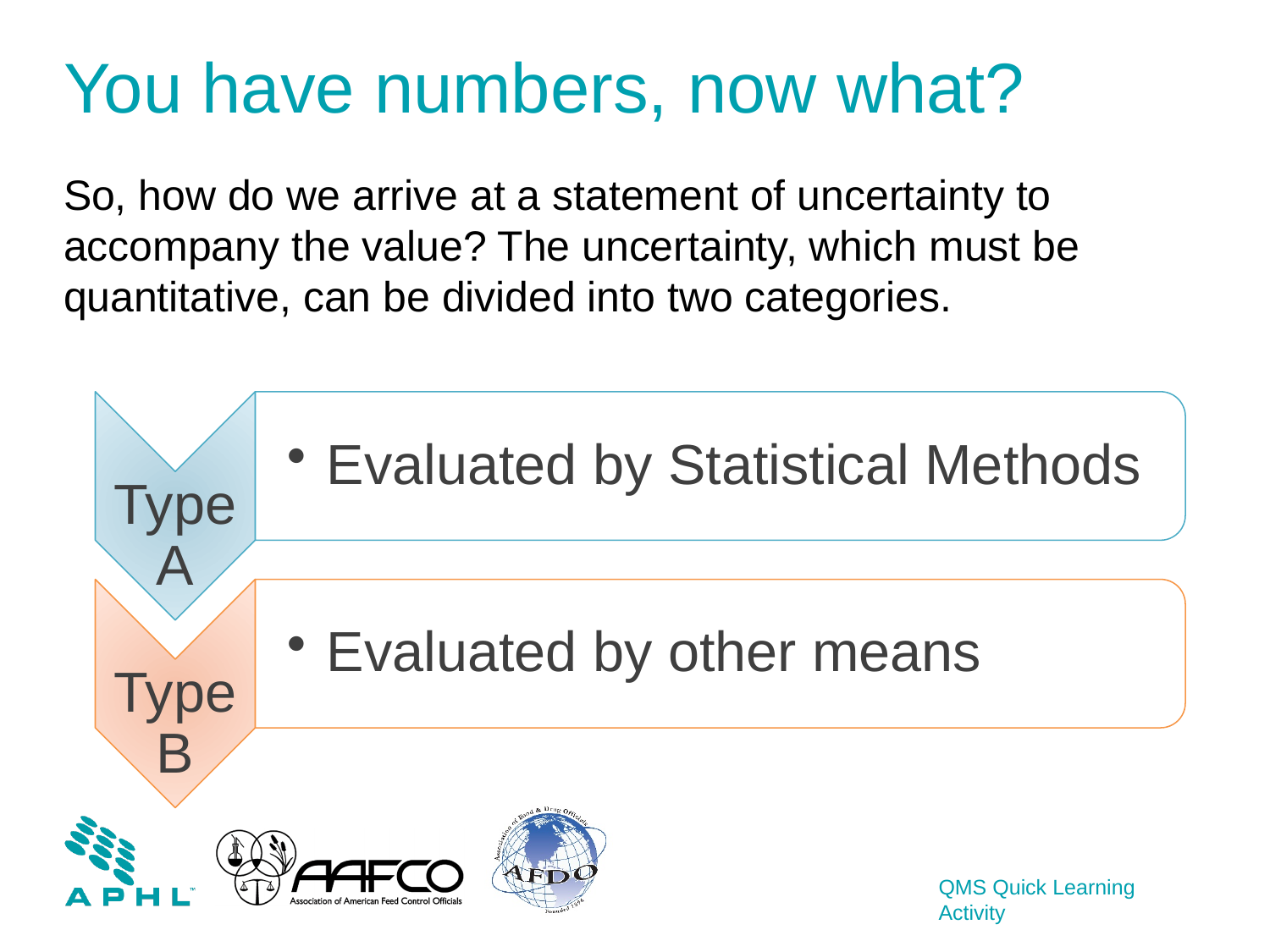

# You have numbers, now what?
So, how do we arrive at a statement of uncertainty to accompany the value? The uncertainty, which must be quantitative, can be divided into two categories.
Type A
Evaluated by Statistical Methods
Type B
Evaluated by other means